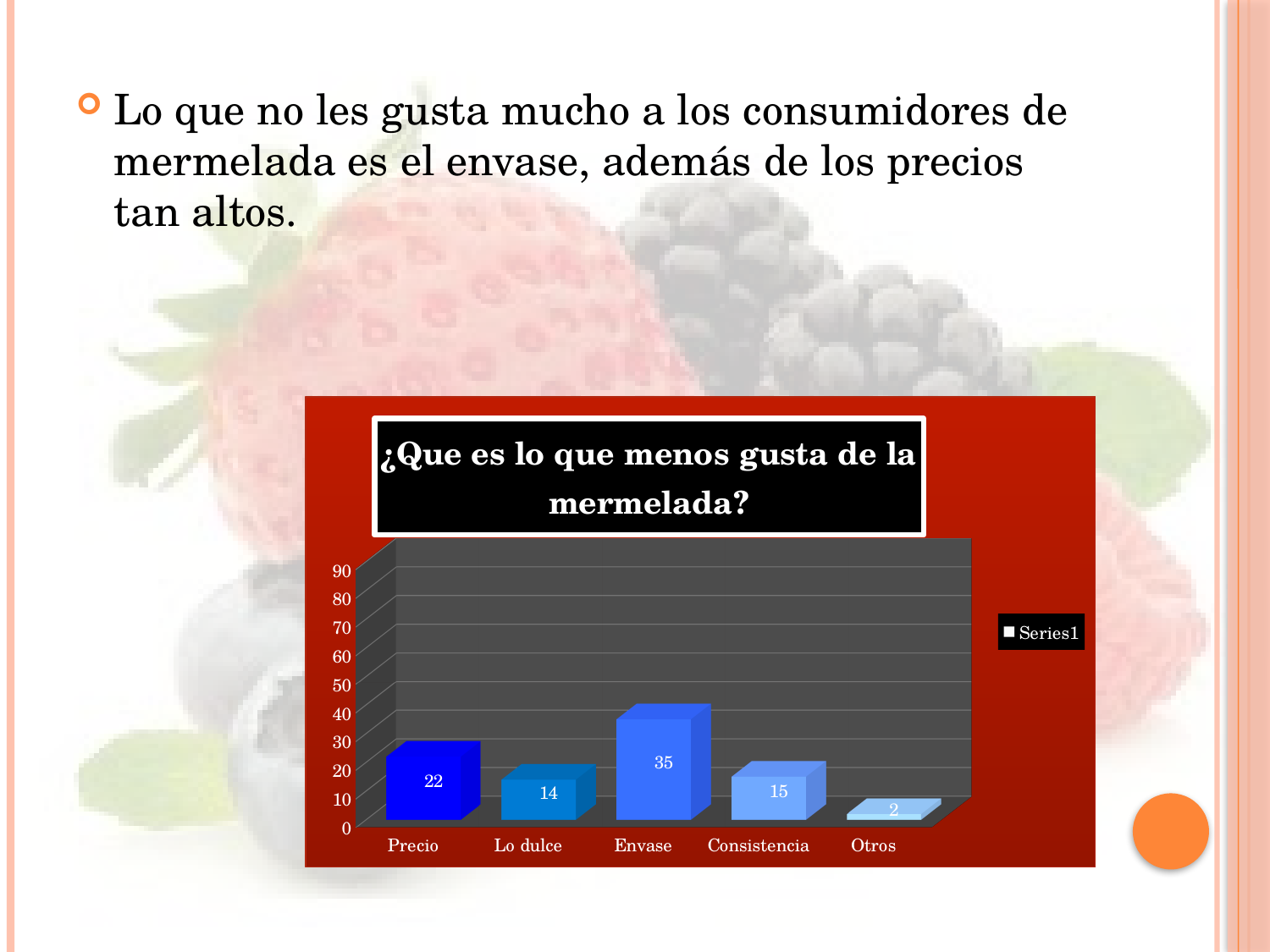

#
Lo que no les gusta mucho a los consumidores de mermelada es el envase, además de los precios tan altos.

[unsupported chart]